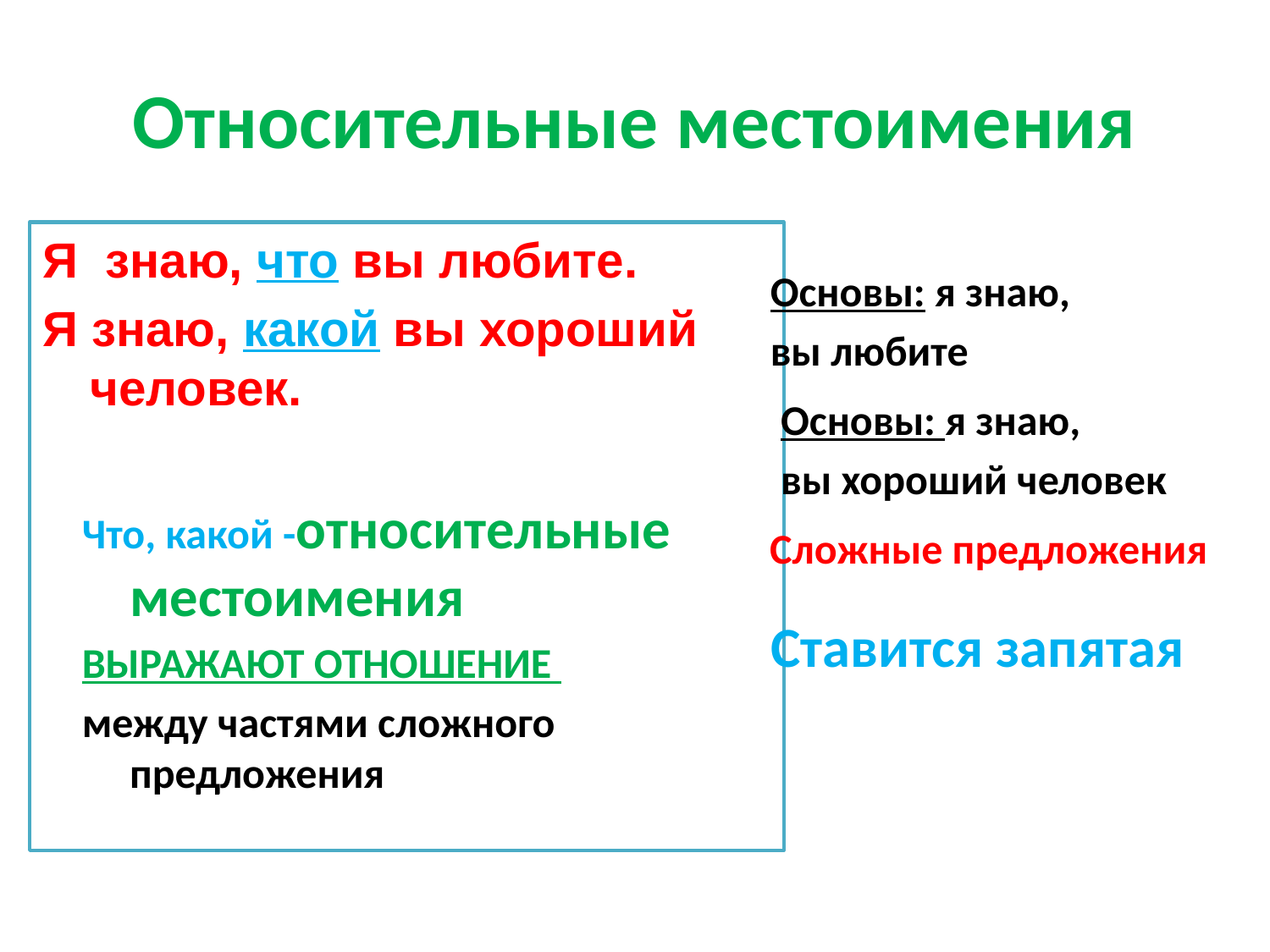

# Относительные местоимения

Я  знаю, что вы любите.
Я знаю, какой вы хороший человек.

Основы: я знаю,
вы любите
Основы: я знаю,
вы хороший человек
Что, какой -относительные местоимения
ВЫРАЖАЮТ ОТНОШЕНИЕ
между частями сложного  предложения
Сложные предложения
Ставится запятая